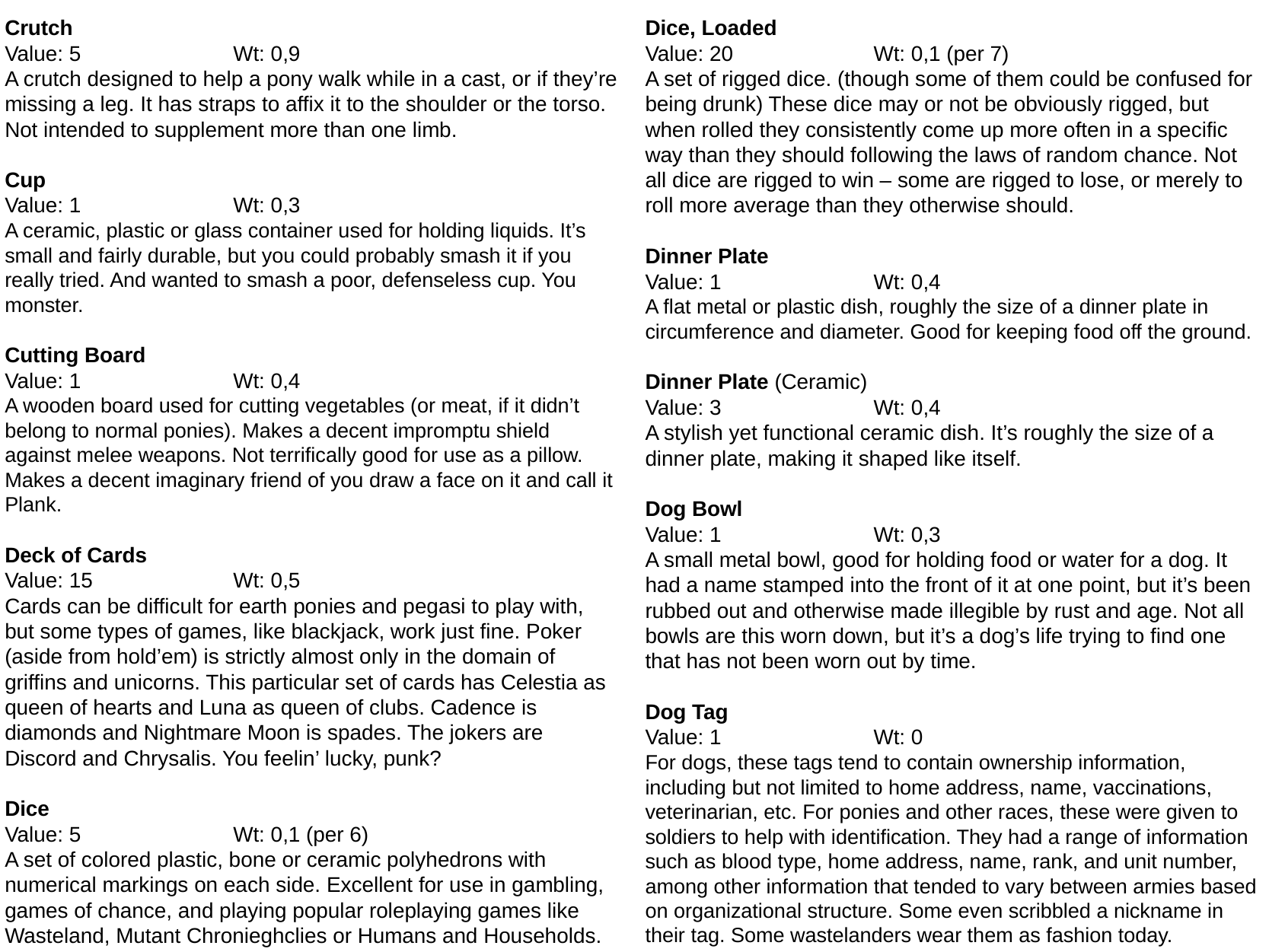

Crutch
Value: 5		Wt: 0,9
A crutch designed to help a pony walk while in a cast, or if they’re missing a leg. It has straps to affix it to the shoulder or the torso. Not intended to supplement more than one limb.

Cup
Value: 1		Wt: 0,3
A ceramic, plastic or glass container used for holding liquids. It’s small and fairly durable, but you could probably smash it if you really tried. And wanted to smash a poor, defenseless cup. You monster.

Cutting Board
Value: 1		Wt: 0,4
A wooden board used for cutting vegetables (or meat, if it didn’t belong to normal ponies). Makes a decent impromptu shield against melee weapons. Not terrifically good for use as a pillow. Makes a decent imaginary friend of you draw a face on it and call it Plank.

Deck of Cards
Value: 15		Wt: 0,5
Cards can be difficult for earth ponies and pegasi to play with, but some types of games, like blackjack, work just fine. Poker (aside from hold’em) is strictly almost only in the domain of griffins and unicorns. This particular set of cards has Celestia as queen of hearts and Luna as queen of clubs. Cadence is diamonds and Nightmare Moon is spades. The jokers are Discord and Chrysalis. You feelin’ lucky, punk?

Dice
Value: 5		Wt: 0,1 (per 6)
A set of colored plastic, bone or ceramic polyhedrons with numerical markings on each side. Excellent for use in gambling, games of chance, and playing popular roleplaying games like Wasteland, Mutant Chronieghclies or Humans and Households.

Dice, Loaded
Value: 20		Wt: 0,1 (per 7)
A set of rigged dice. (though some of them could be confused for being drunk) These dice may or not be obviously rigged, but when rolled they consistently come up more often in a specific way than they should following the laws of random chance. Not all dice are rigged to win – some are rigged to lose, or merely to roll more average than they otherwise should.

Dinner Plate
Value: 1		Wt: 0,4
A flat metal or plastic dish, roughly the size of a dinner plate in circumference and diameter. Good for keeping food off the ground.

Dinner Plate (Ceramic)
Value: 3		Wt: 0,4
A stylish yet functional ceramic dish. It’s roughly the size of a dinner plate, making it shaped like itself.

Dog Bowl
Value: 1 		Wt: 0,3
A small metal bowl, good for holding food or water for a dog. It had a name stamped into the front of it at one point, but it’s been rubbed out and otherwise made illegible by rust and age. Not all bowls are this worn down, but it’s a dog’s life trying to find one that has not been worn out by time.

Dog Tag
Value: 1		Wt: 0
For dogs, these tags tend to contain ownership information, including but not limited to home address, name, vaccinations, veterinarian, etc. For ponies and other races, these were given to soldiers to help with identification. They had a range of information such as blood type, home address, name, rank, and unit number, among other information that tended to vary between armies based on organizational structure. Some even scribbled a nickname in their tag. Some wastelanders wear them as fashion today.